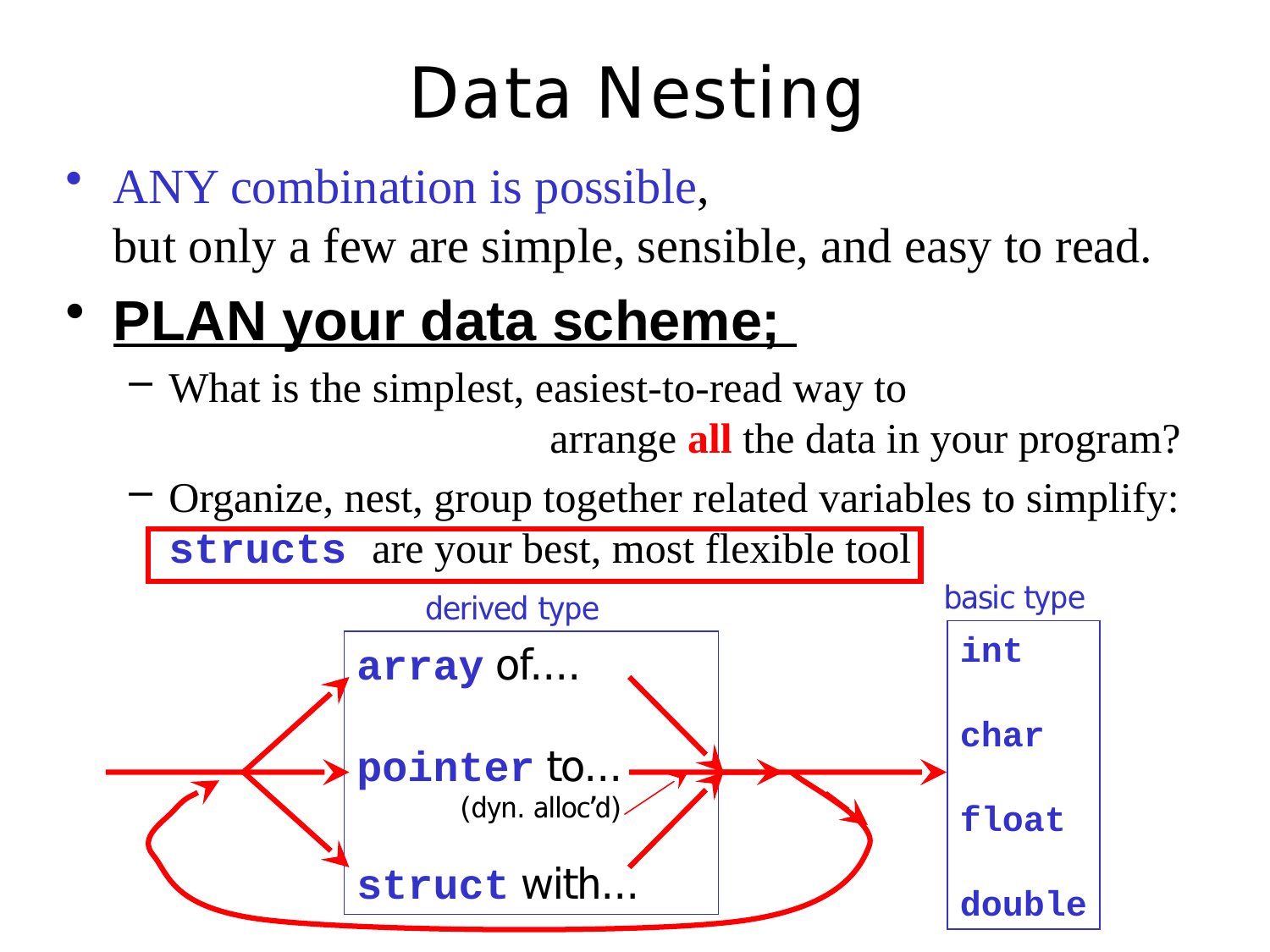

# Data Nesting
ANY combination is possible,
but only a few are simple, sensible, and easy to read.
PLAN your data scheme;
What is the simplest, easiest-to-read way to
			arrange all the data in your program?
Organize, nest, group together related variables to simplify: structs are your best, most flexible tool

basic type
derived type
int
char
float
double
array of....

pointer to...
            (dyn. alloc’d)
struct with...